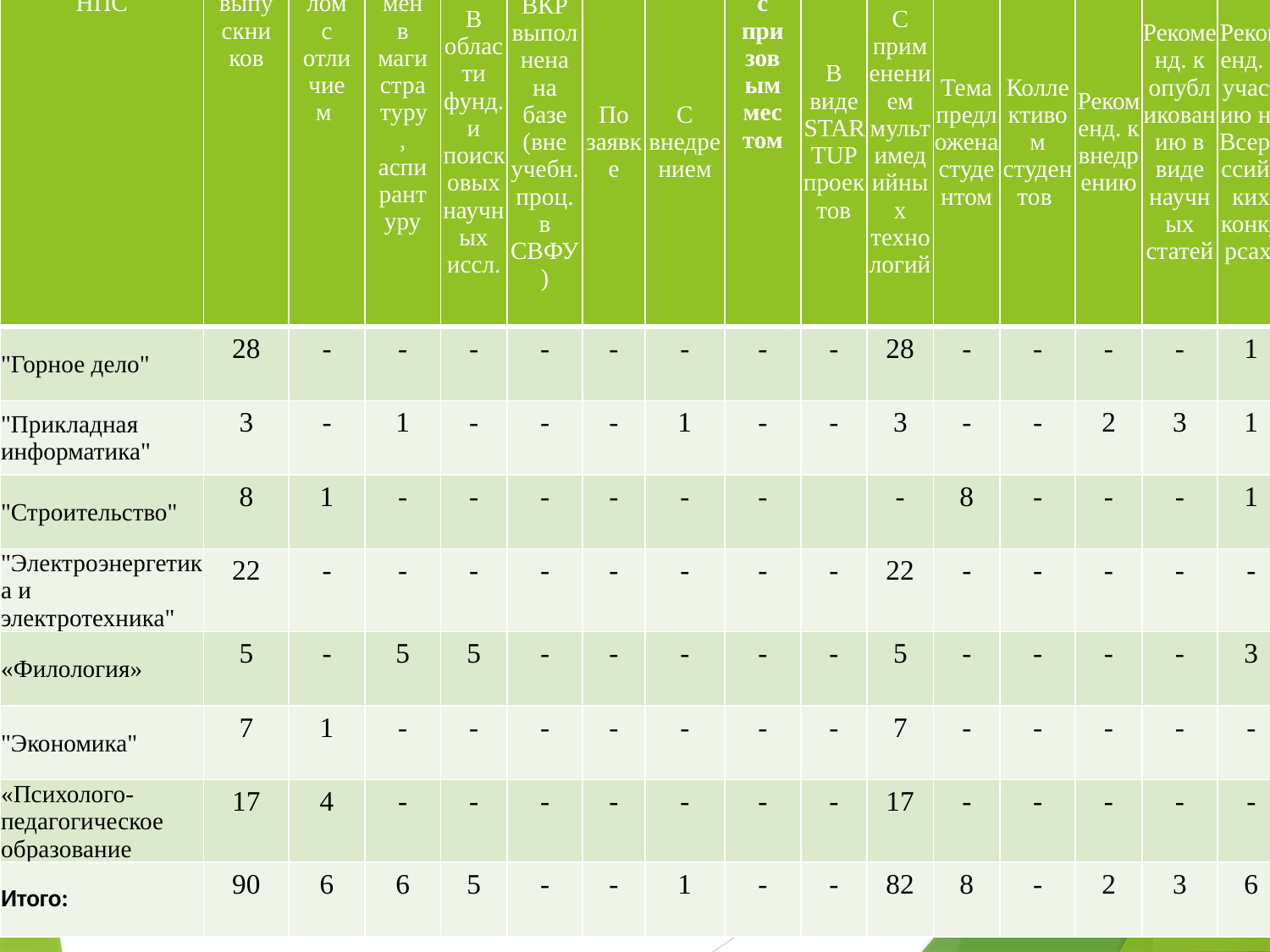

#
| Наименование НПС | всего выпускников | диплом с отличием | Рекомен в магистратуру, аспирантуру | В области фунд.и поисковых научных иссл. | ВКР выполнена на базе (вне учебн.проц. в СВФУ) | По заявке | С внедрением | ВКР с призовым местом | В виде STARTUP проектов | С применением мультимедийных технологий | Тема предложена студентом | Коллективом студентов | Рекоменд. к внедрению | Рекоменд. к опубликованию в виде научных статей | Рекоменд. к участию на Всероссийских конкурсах |
| --- | --- | --- | --- | --- | --- | --- | --- | --- | --- | --- | --- | --- | --- | --- | --- |
| "Горное дело" | 28 | - | - | - | - | - | - | - | - | 28 | - | - | - | - | 1 |
| "Прикладная информатика" | 3 | - | 1 | - | - | - | 1 | - | - | 3 | - | - | 2 | 3 | 1 |
| "Строительство" | 8 | 1 | - | - | - | - | - | - |  | - | 8 | - | - | - | 1 |
| "Электроэнергетика и электротехника" | 22 | - | - | - | - | - | - | - | - | 22 | - | - | - | - | - |
| «Филология» | 5 | - | 5 | 5 | - | - | - | - | - | 5 | - | - | - | - | 3 |
| "Экономика" | 7 | 1 | - | - | - | - | - | - | - | 7 | - | - | - | - | - |
| «Психолого-педагогическое образование | 17 | 4 | - | - | - | - | - | - | - | 17 | - | - | - | - | - |
| Итого: | 90 | 6 | 6 | 5 | - | - | 1 | - | - | 82 | 8 | - | 2 | 3 | 6 |